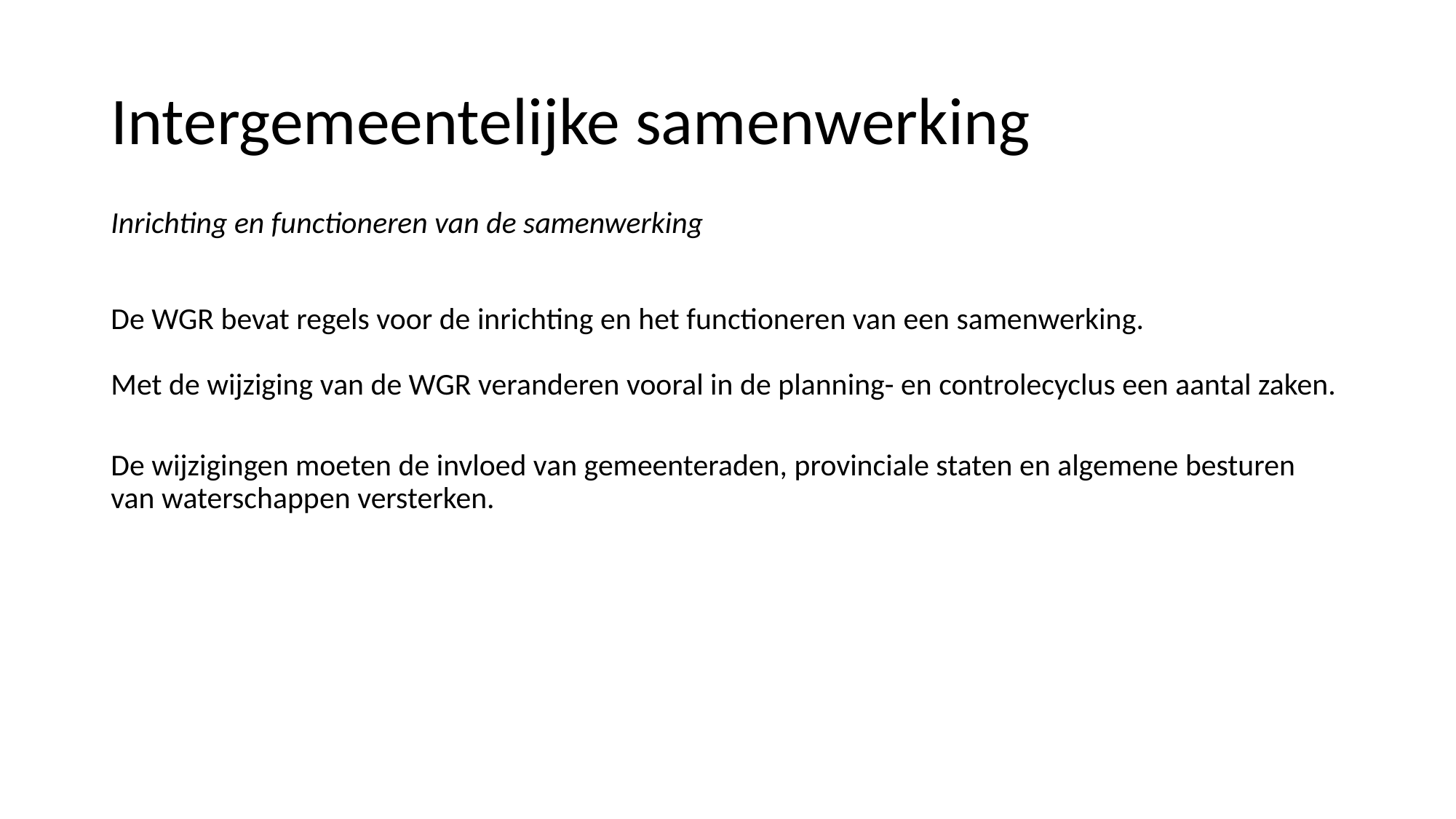

# Intergemeentelijke samenwerking
Inrichting en functioneren van de samenwerking

De WGR bevat regels voor de inrichting en het functioneren van een samenwerking.
Met de wijziging van de WGR veranderen vooral in de planning- en controlecyclus een aantal zaken.
De wijzigingen moeten de invloed van gemeenteraden, provinciale staten en algemene besturen van waterschappen versterken.